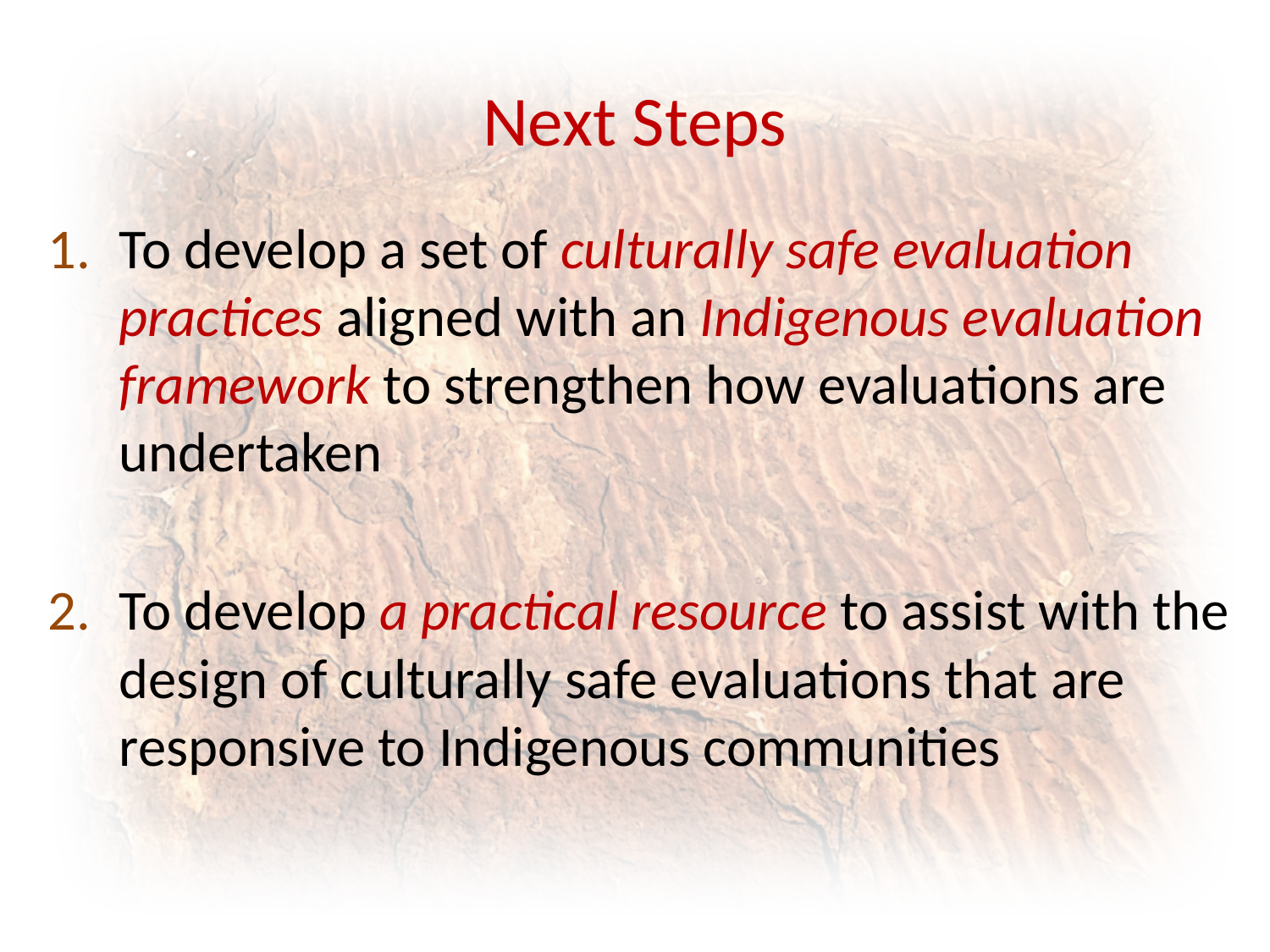

# Next Steps
To develop a set of culturally safe evaluation practices aligned with an Indigenous evaluation framework to strengthen how evaluations are undertaken

To develop a practical resource to assist with the design of culturally safe evaluations that are responsive to Indigenous communities